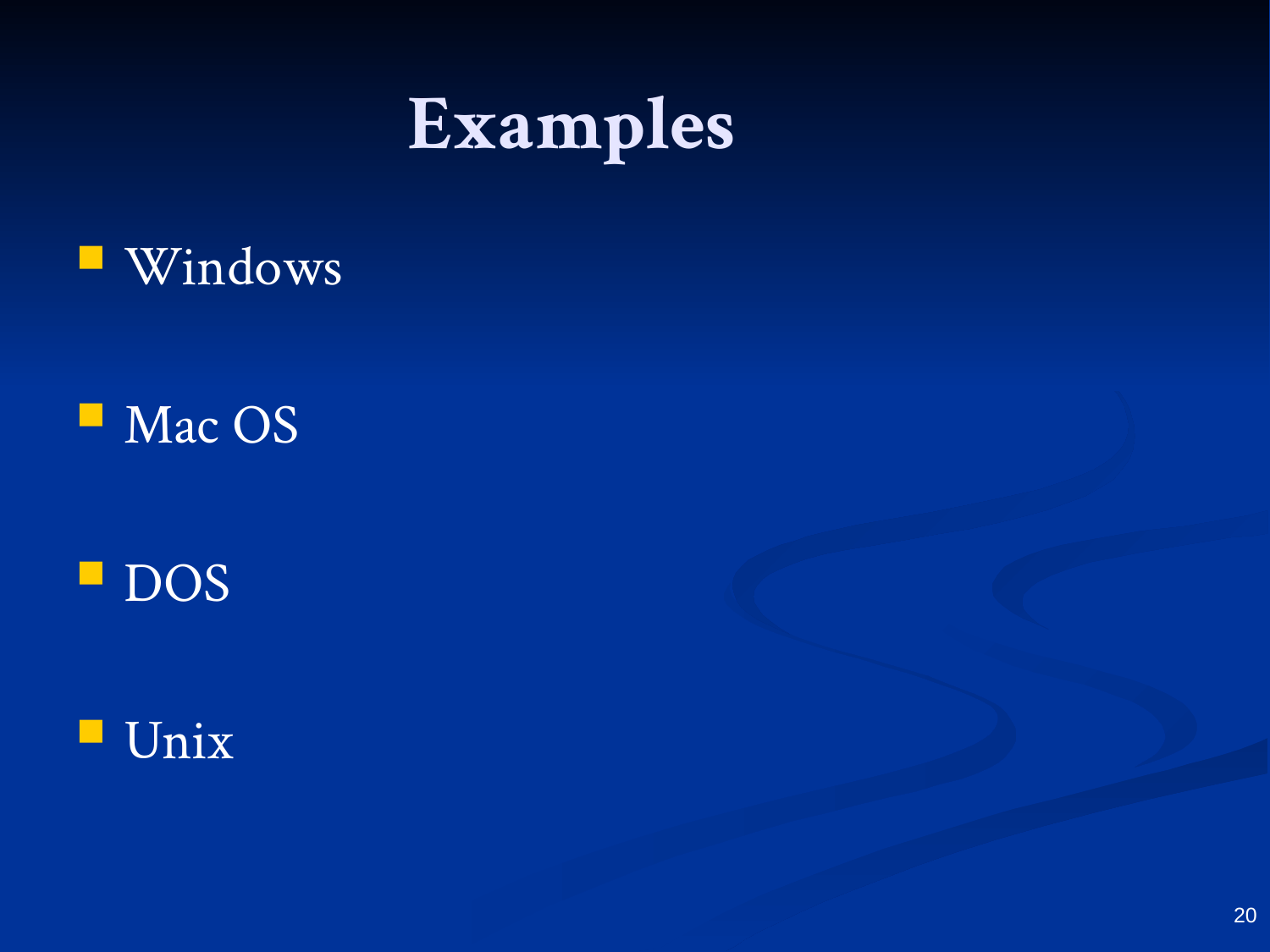

Examples
Windows

Mac OS

DOS

Unix
20